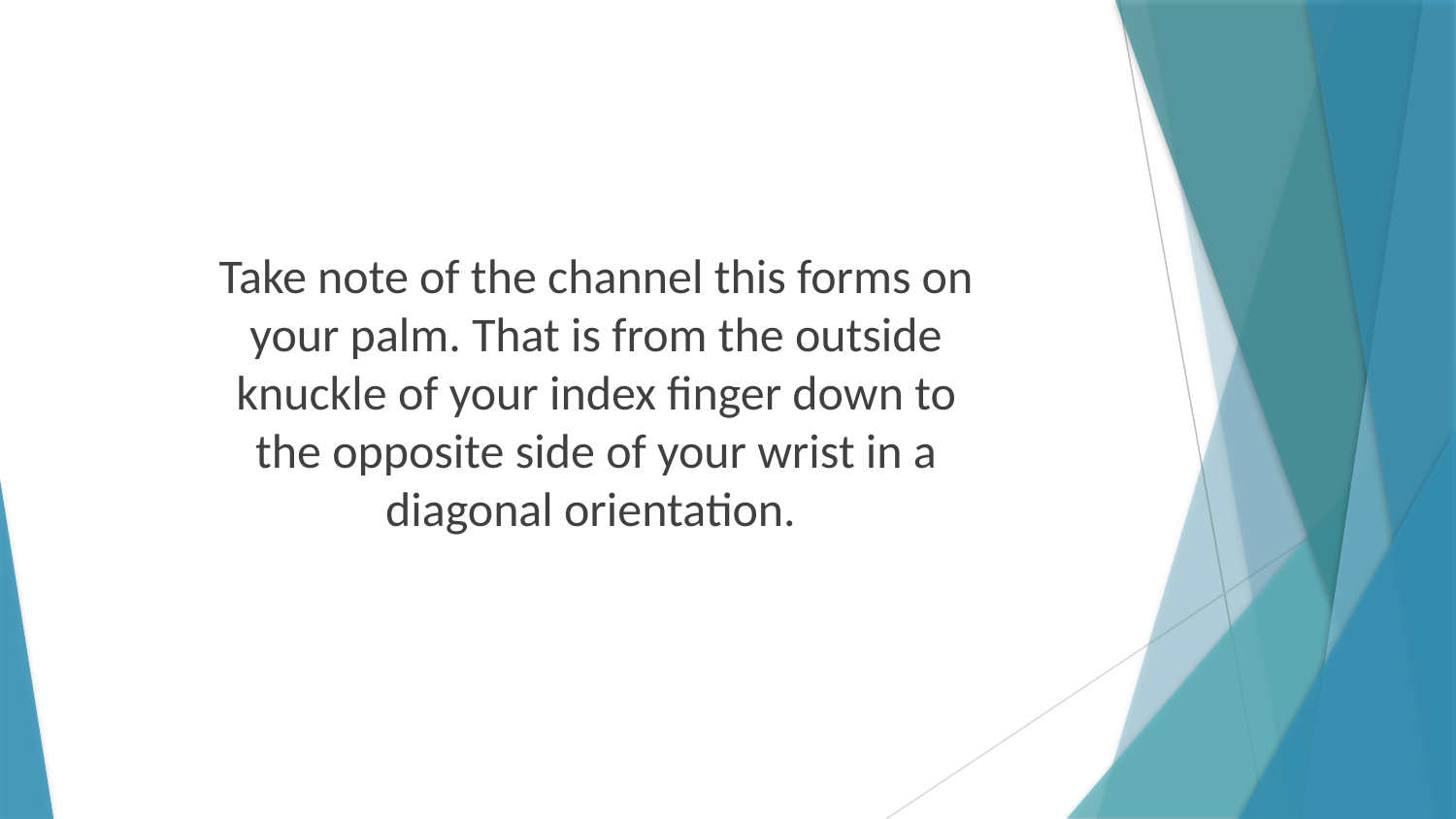

Take note of the channel this forms on your palm. That is from the outside knuckle of your index finger down to the opposite side of your wrist in a diagonal orientation.